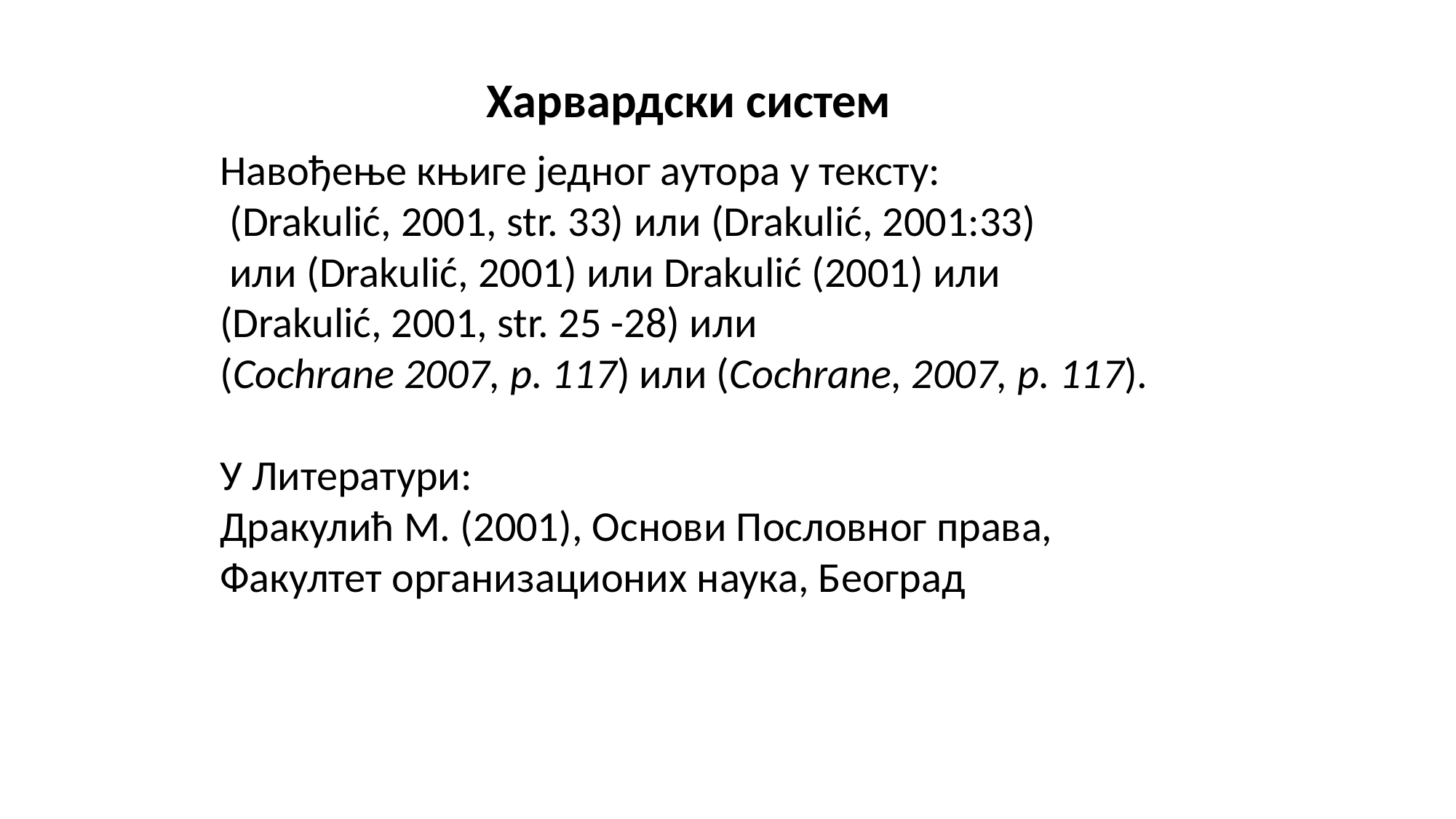

Харвардски систем
Навођење књиге једног аутора у тексту:
 (Drakulić, 2001, str. 33) или (Drakulić, 2001:33)
 или (Drakulić, 2001) или Drakulić (2001) или
(Drakulić, 2001, str. 25 -28) или
(Cochrane 2007, p. 117) или (Cochrane, 2007, p. 117).

У Литератури:
Дракулић М. (2001), Основи Пословног права, Факултет организационих наука, Београд